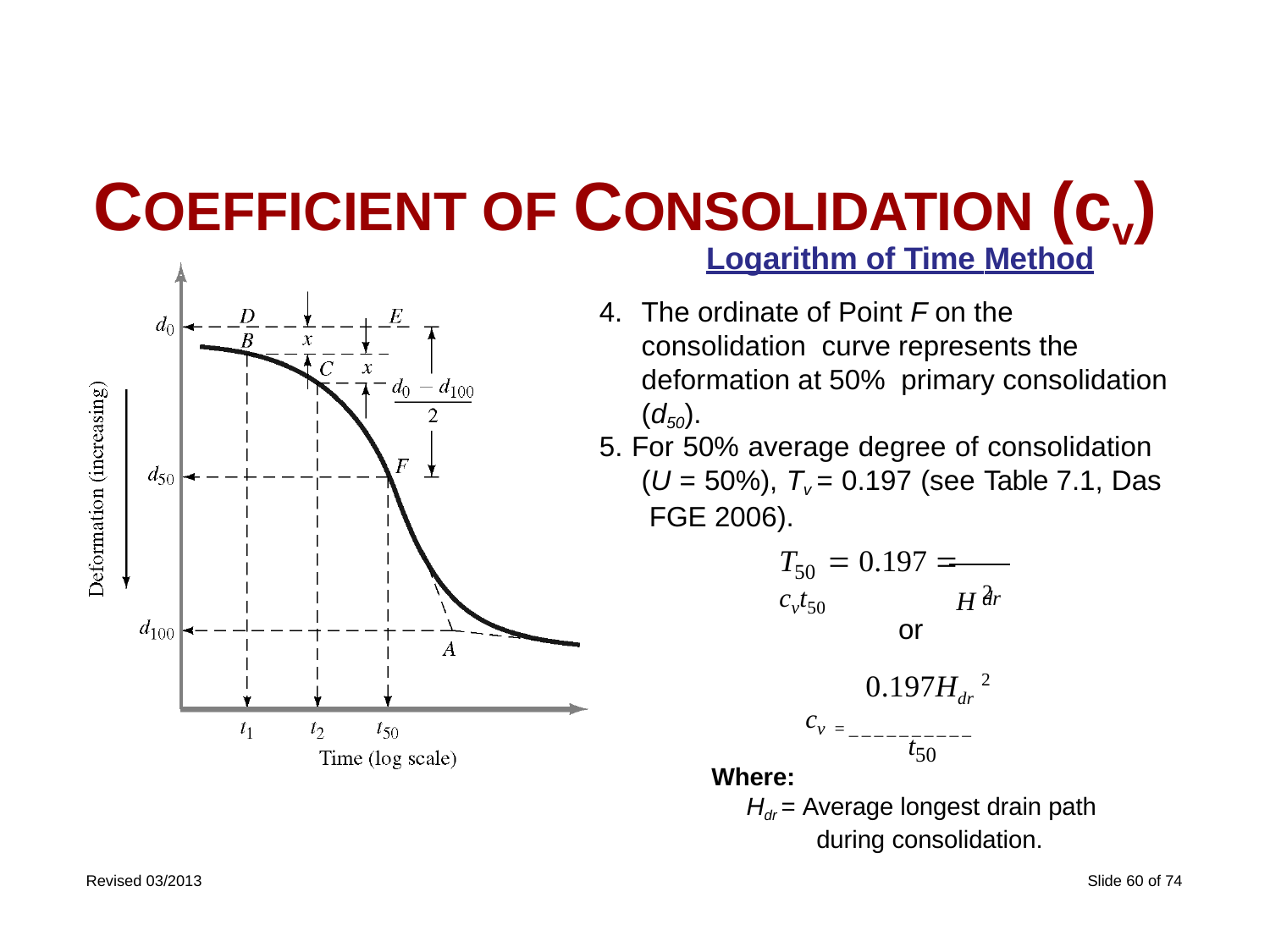

COEFFICIENT OF CONSOLIDATION (cv)
Logarithm of Time Method
4.	The ordinate of Point F on the consolidation  curve represents the deformation at 50%  primary consolidation (d50).

5. For 50% average degree of consolidation  (U = 50%), Tv = 0.197 (see Table 7.1, Das  FGE 2006).
T	= 0.197 = cvt50
H 2
50

dr
or
0.197Hdr 2
cv =__________
t50
Where:
Hdr = Average longest drain path  during consolidation.
Slide 60 of 74
Revised 03/2013